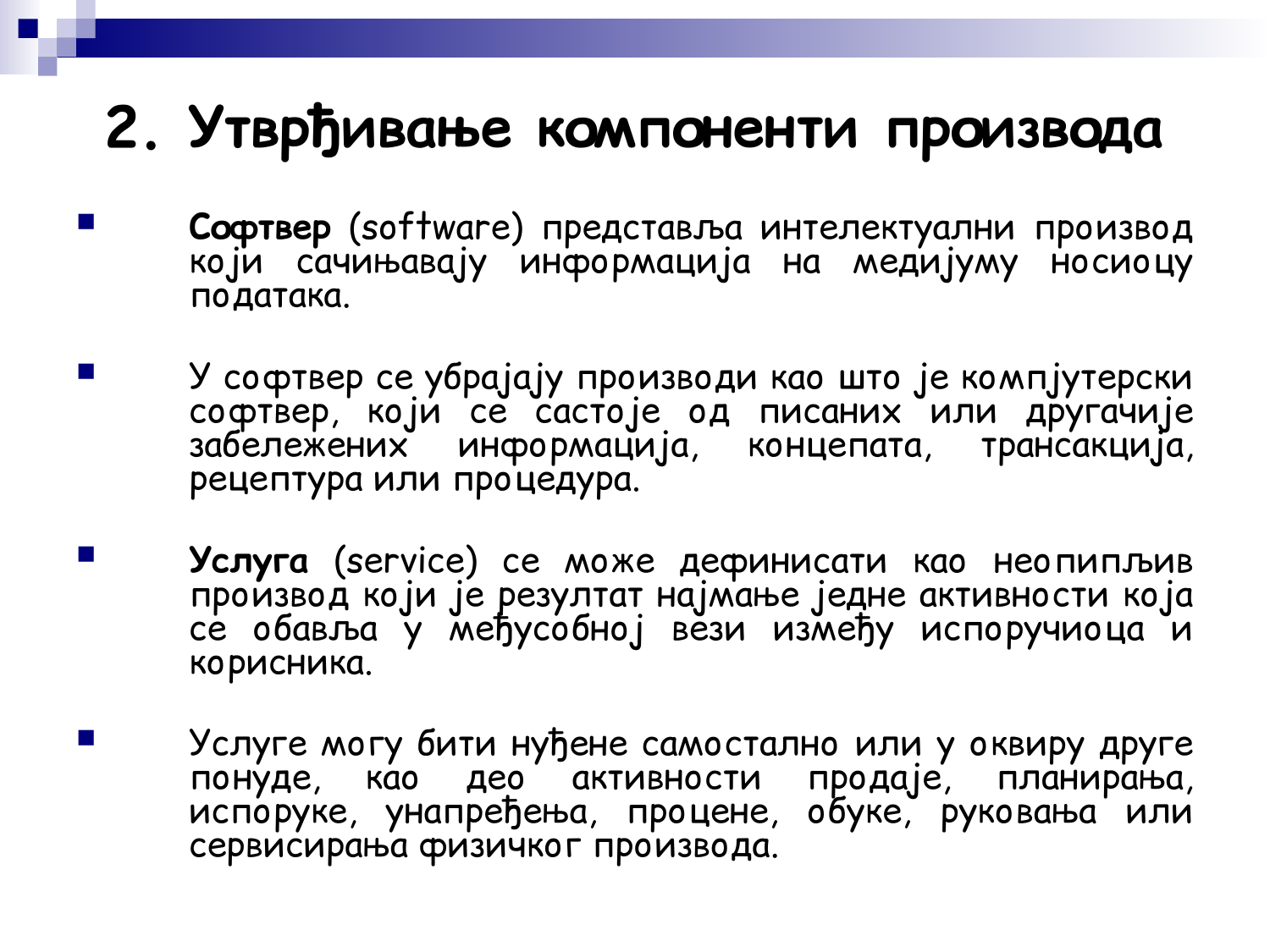

2. Утврђивање компоненти производа
Софтвер (software) представља интелектуални производ који сачињавају информација на медијуму носиоцу података.

У софтвер се убрајају производи као што је компјутерски софтвер, који се састоје од писаних или другачије забележених информација, концепата, трансакција, рецептура или процедура.

Услуга (service) се може дефинисати као неопипљив производ који је резултат најмање једне активности која се обавља у међусобној вези између испоручиоца и корисника.

Услуге могу бити нуђене самостално или у оквиру друге понуде, као део активности продаје, планирања, испоруке, унапређења, процене, обуке, руковања или сервисирања физичког производа.